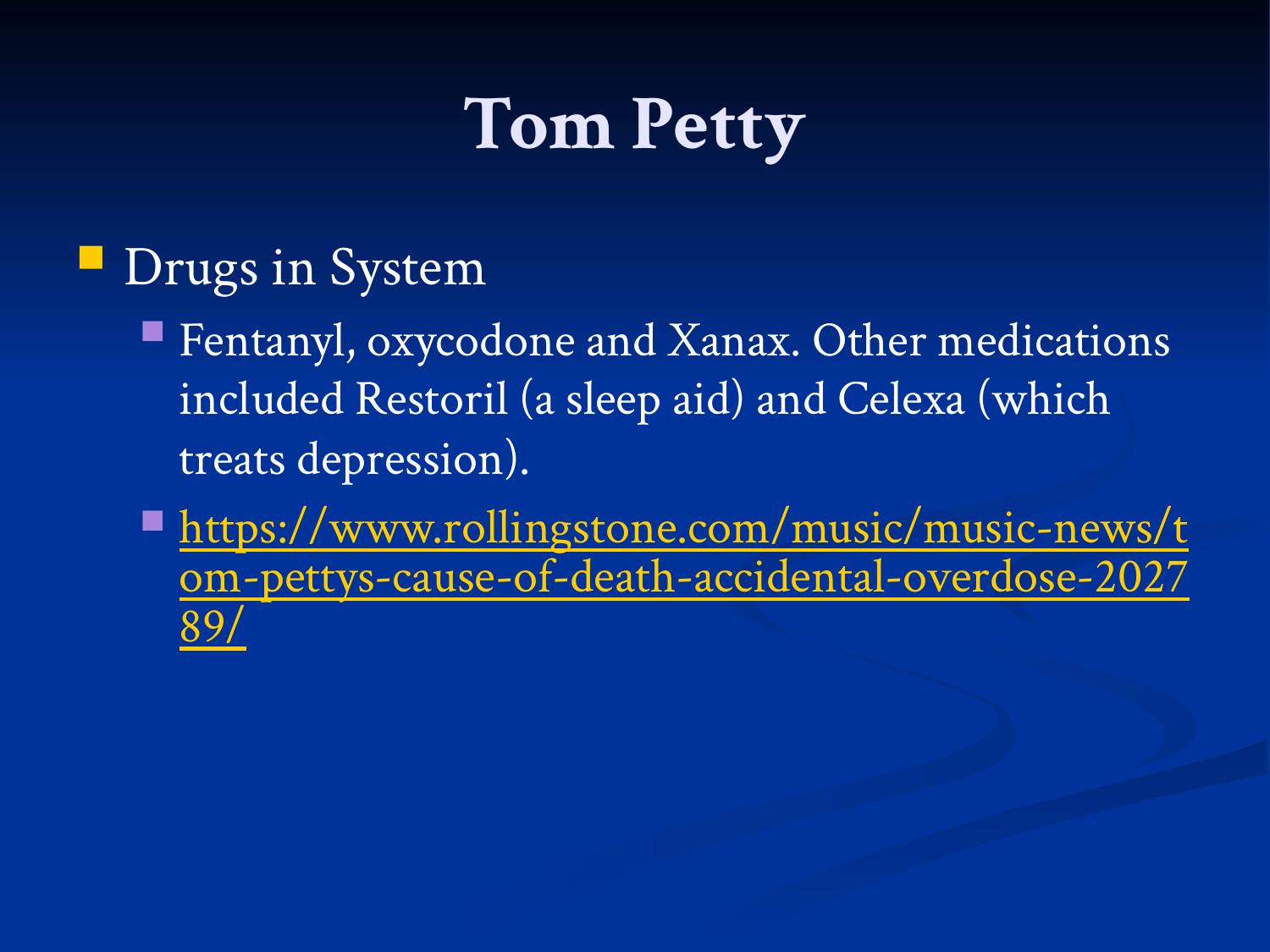

# Tom Petty
Drugs in System
Fentanyl, oxycodone and Xanax. Other medications included Restoril (a sleep aid) and Celexa (which treats depression).
https://www.rollingstone.com/music/music-news/tom-pettys-cause-of-death-accidental-overdose-202789/